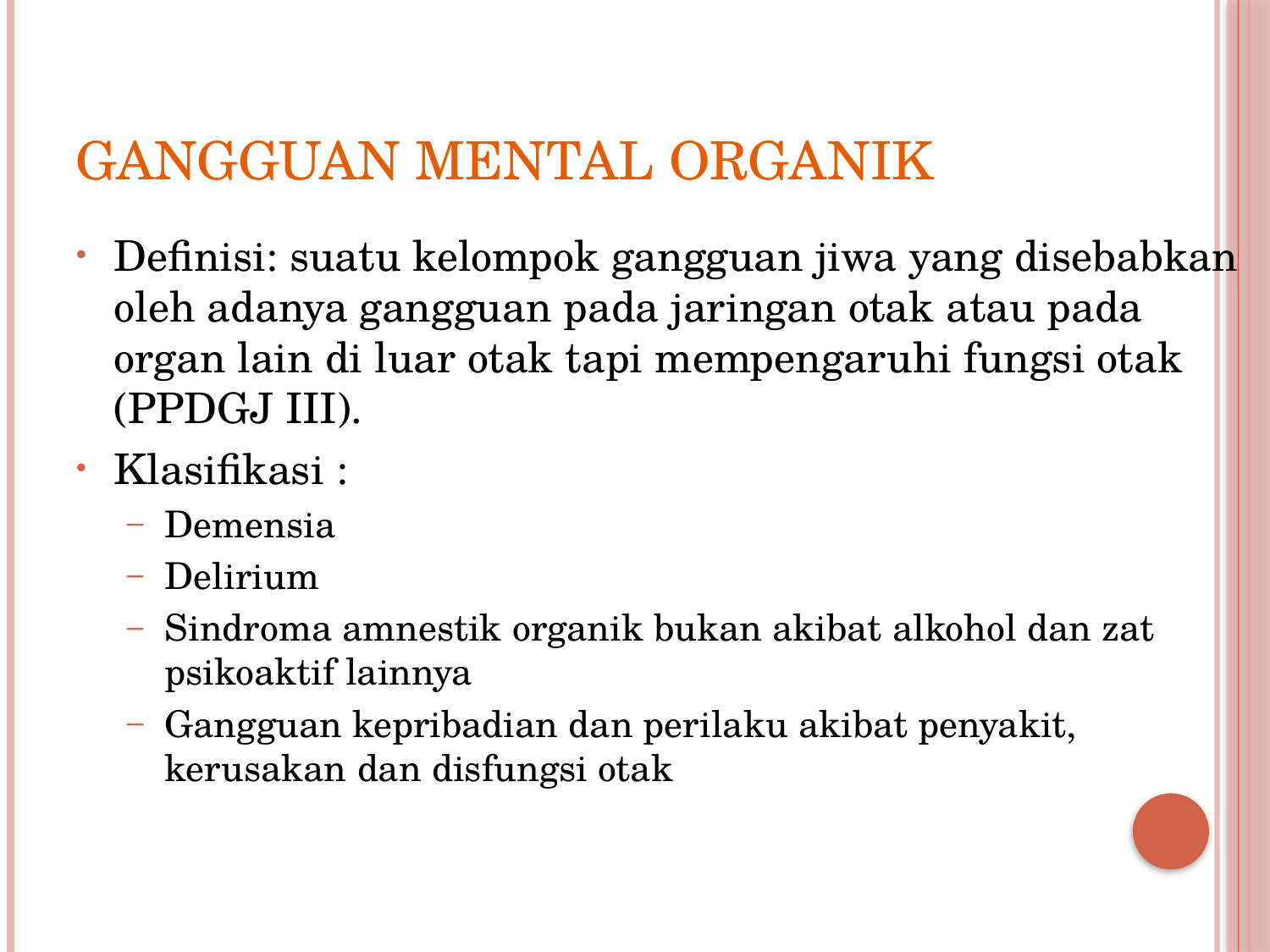

# Gangguan Mental Organik
Definisi: suatu kelompok gangguan jiwa yang disebabkan oleh adanya gangguan pada jaringan otak atau pada organ lain di luar otak tapi mempengaruhi fungsi otak (PPDGJ III).
Klasifikasi :
Demensia
Delirium
Sindroma amnestik organik bukan akibat alkohol dan zat psikoaktif lainnya
Gangguan kepribadian dan perilaku akibat penyakit, kerusakan dan disfungsi otak